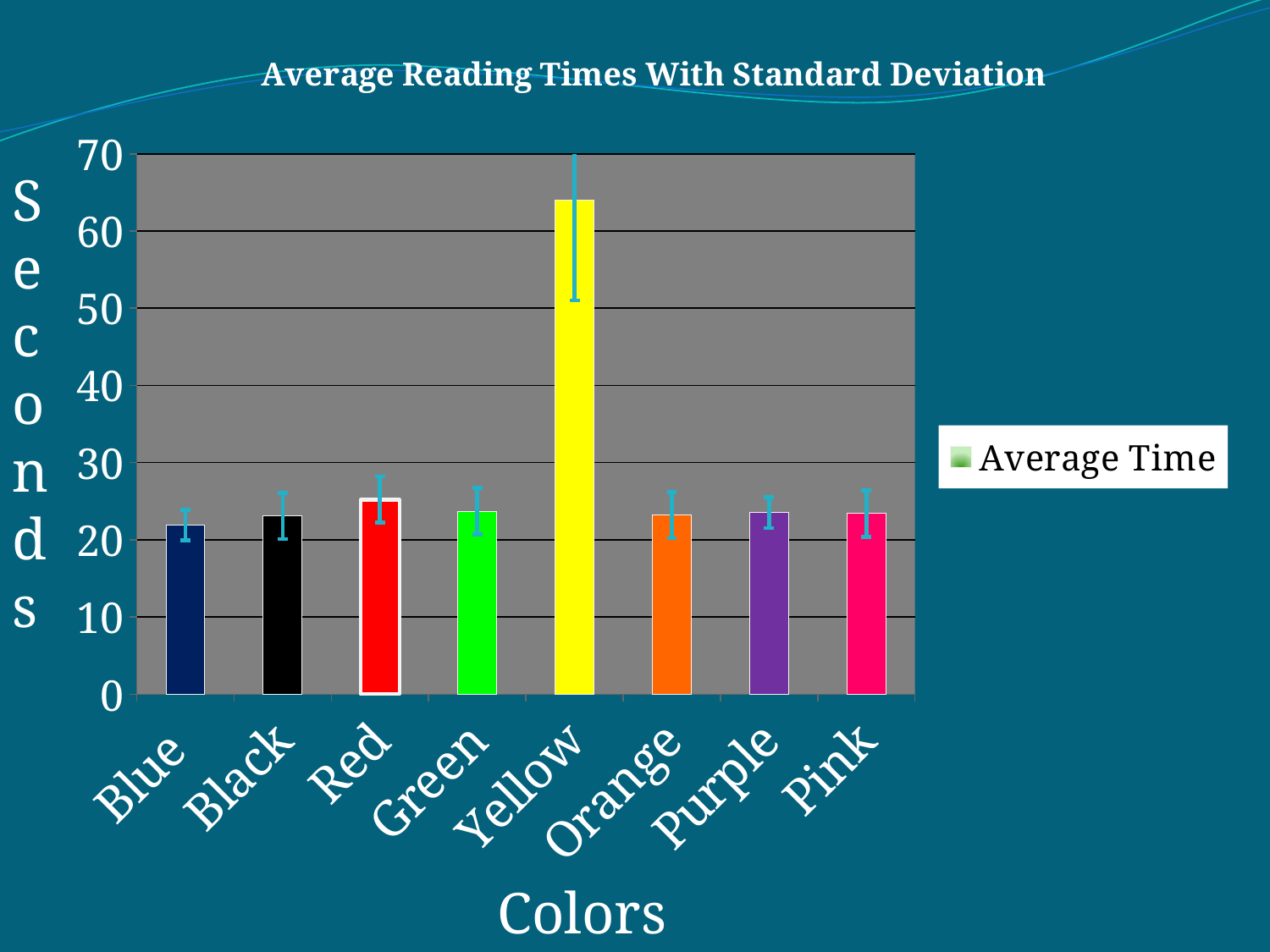

### Chart: Average Reading Times With Standard Deviation

| Category | Average Time |
|---|---|
| Blue  | 21.9 |
| Black | 23.1 |
| Red | 25.2 |
| Green | 23.7 |
| Yellow | 64.0 |
| Orange | 23.2 |
| Purple | 23.5 |
| Pink | 23.4 |
Seconds
Colors